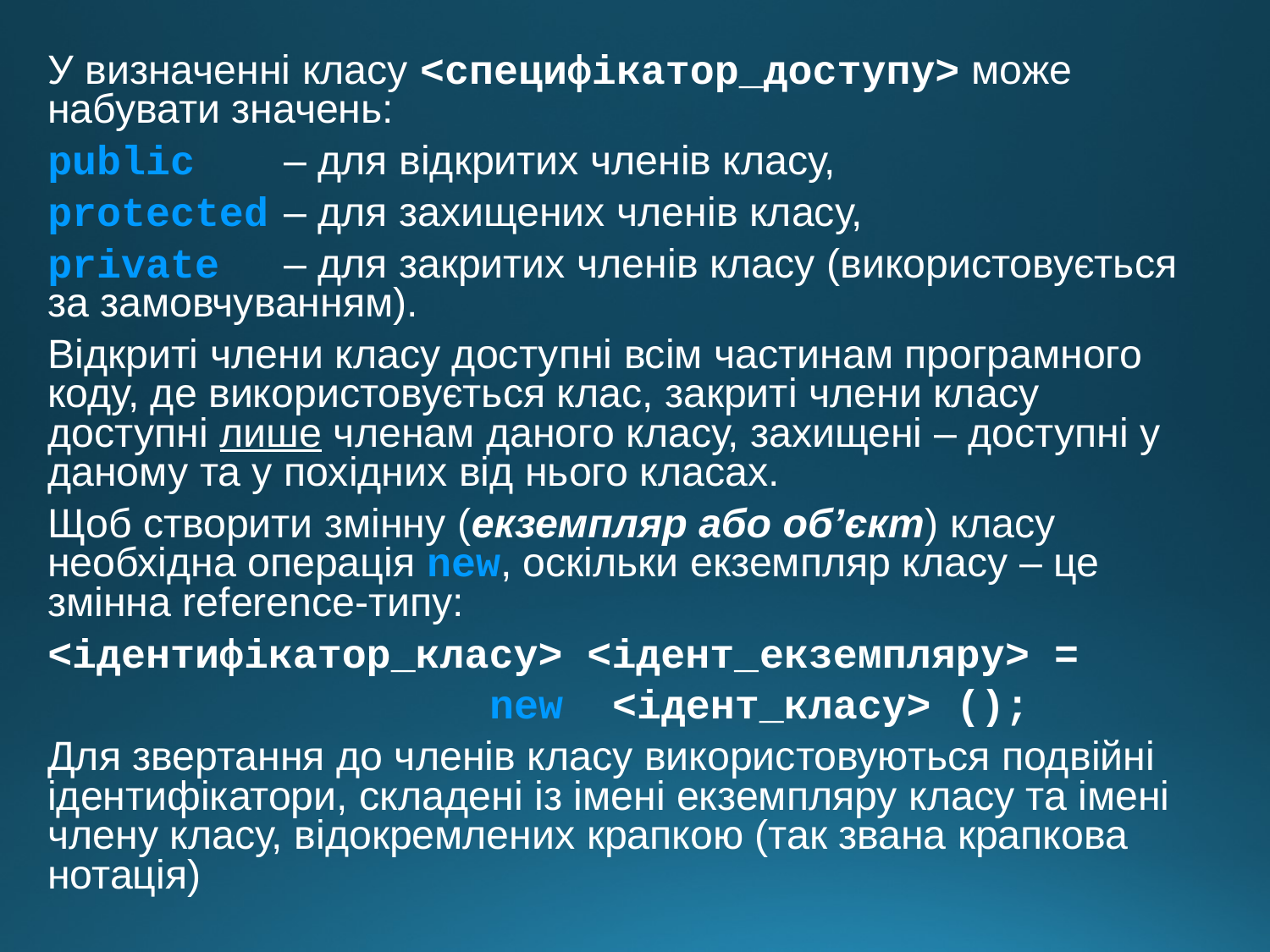

У визначенні класу <специфікатор_доступу> може набувати значень:
public 	– для відкритих членів класу,
protected 	– для захищених членів класу,
private 	– для закритих членів класу (використовується за замовчуванням).
Відкриті члени класу доступні всім частинам програмного коду, де використовується клас, закриті члени класу доступні лише членам даного класу, захищені – доступні у даному та у похідних від нього класах.
Щоб створити змінну (екземпляр або об’єкт) класу необхідна операція new, оскільки екземпляр класу – це змінна reference-типу:
<ідентифікатор_класу> <ідент_екземпляру> =
                  new  <ідент_класу> ();
Для звертання до членів класу використовуються подвійні ідентифікатори, складені із імені екземпляру класу та імені члену класу, відокремлених крапкою (так звана крапкова нотація)